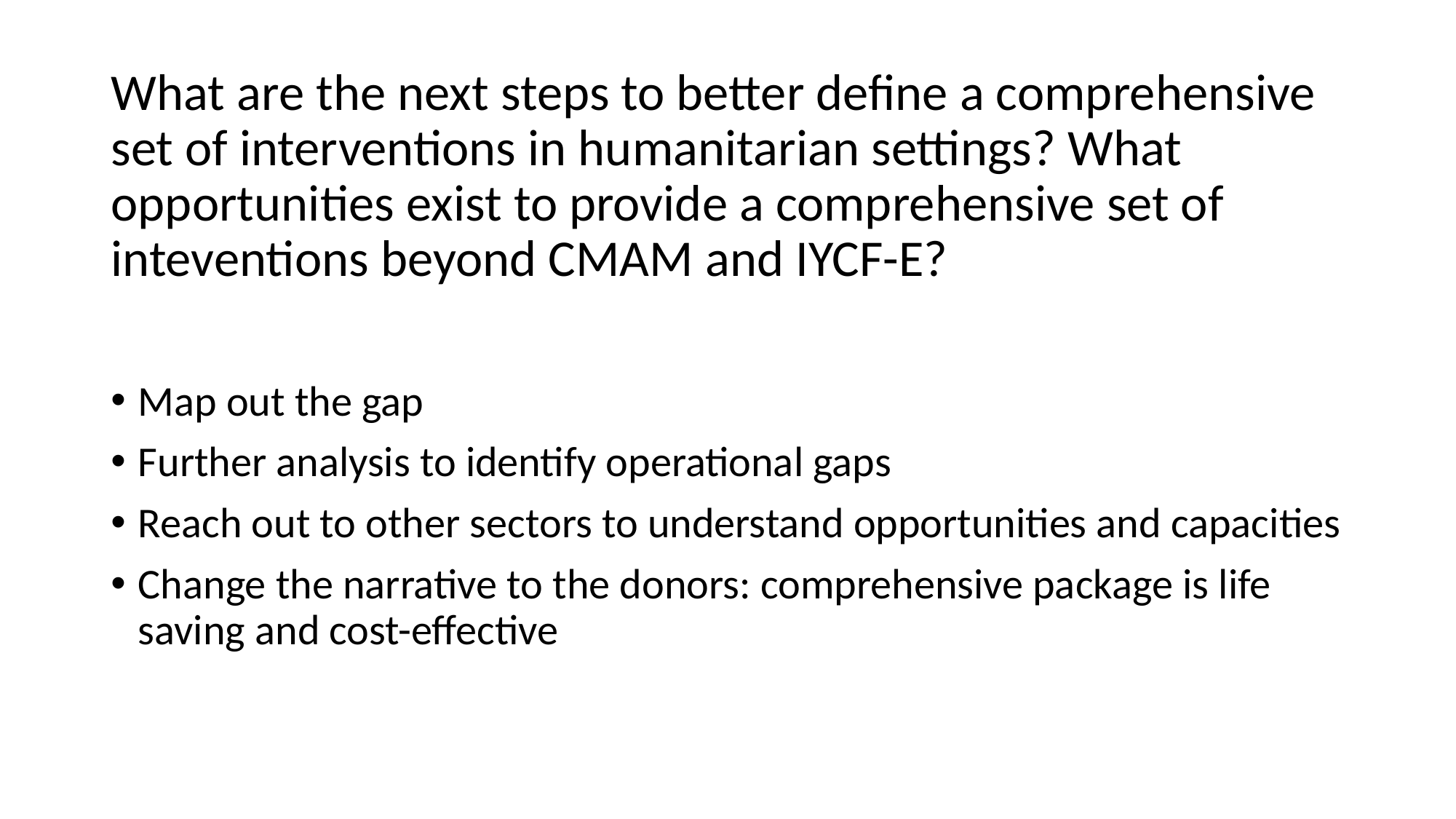

# What are the next steps to better define a comprehensive set of interventions in humanitarian settings? What opportunities exist to provide a comprehensive set of inteventions beyond CMAM and IYCF-E?
Map out the gap
Further analysis to identify operational gaps
Reach out to other sectors to understand opportunities and capacities
Change the narrative to the donors: comprehensive package is life saving and cost-effective